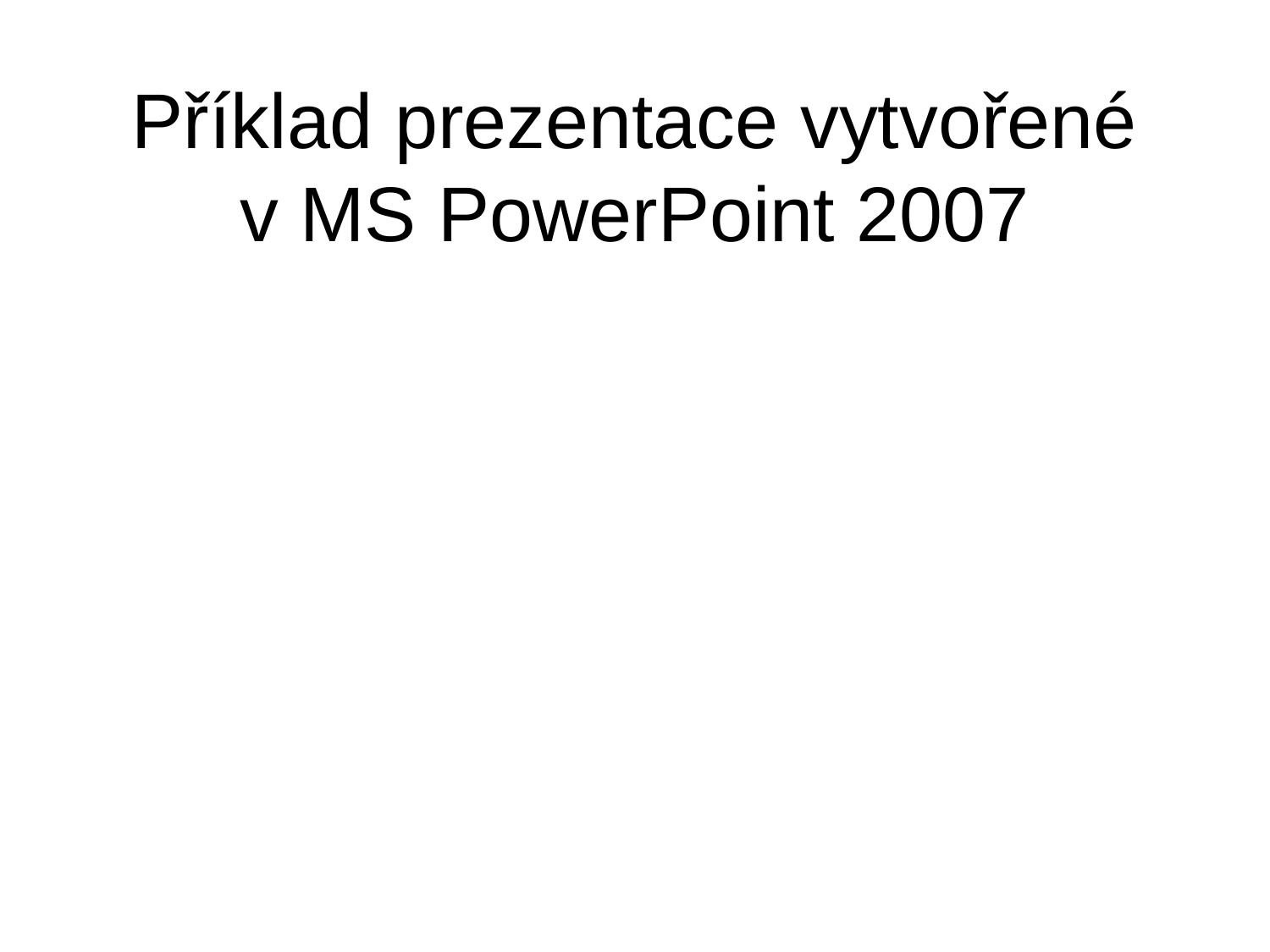

# Příklad prezentace vytvořené v MS PowerPoint 2007